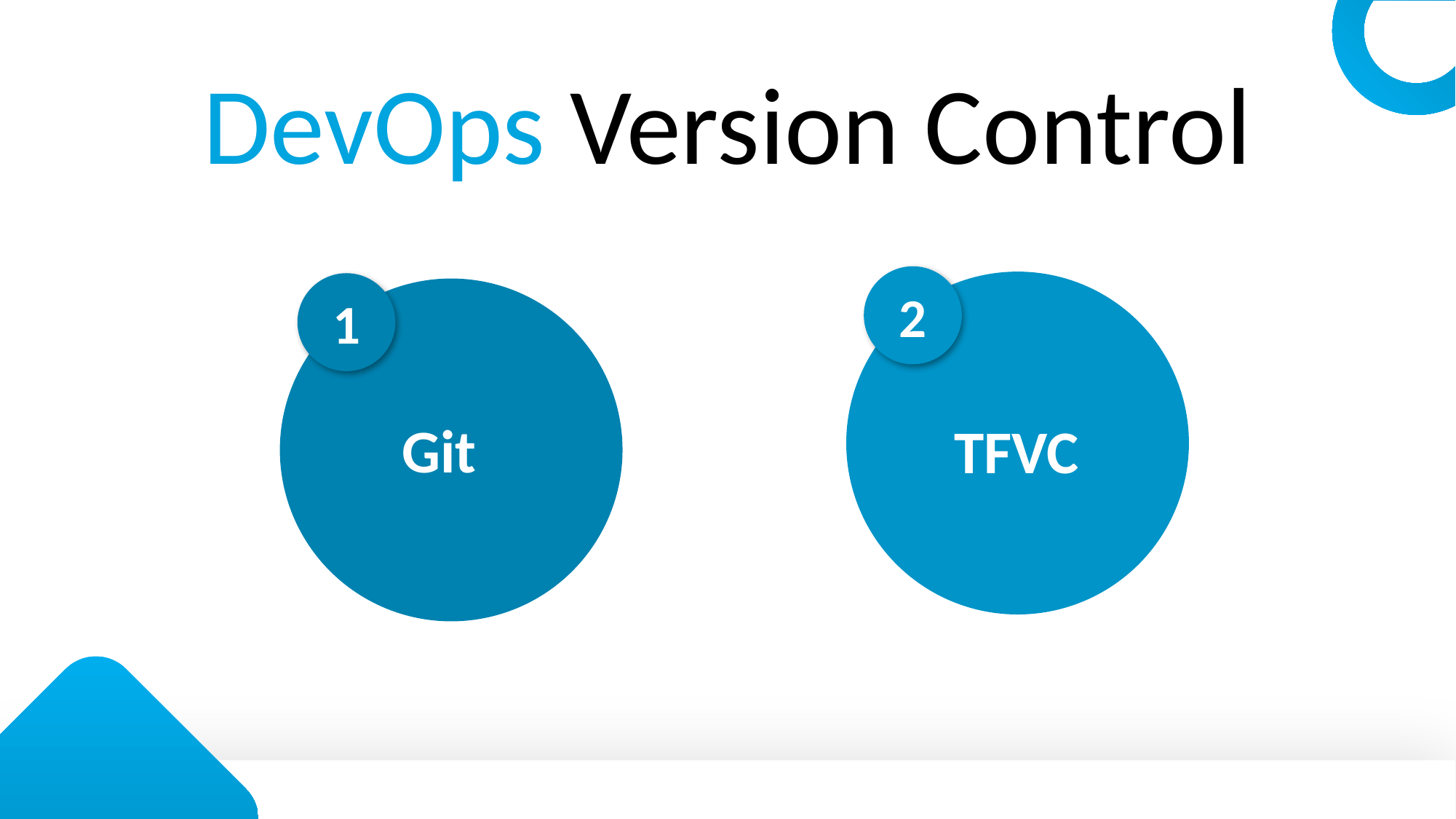

DevOps Version Control

2

1

Git
TFVC